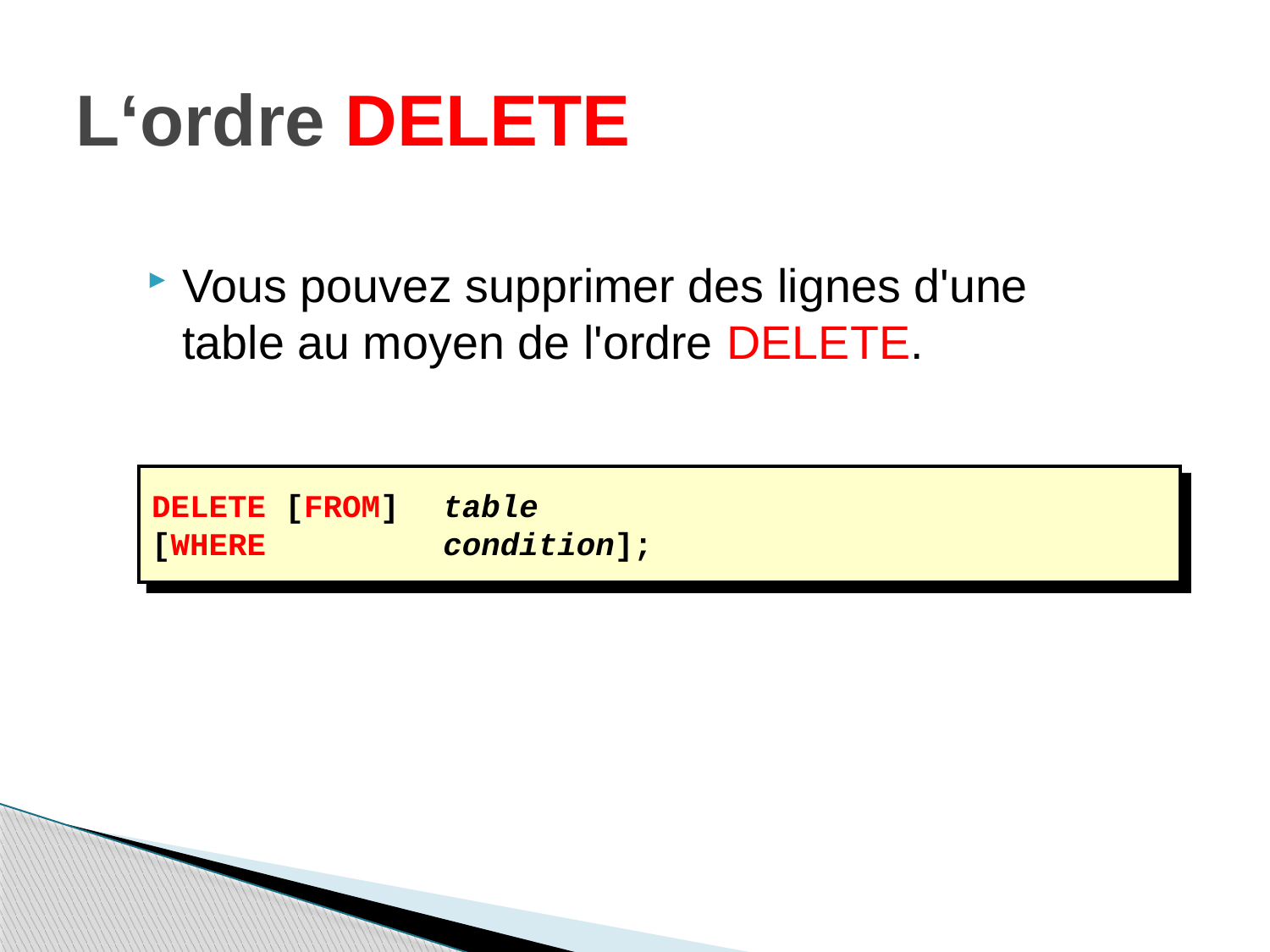

# L‘ordre DELETE
Vous pouvez supprimer des lignes d'une table au moyen de l'ordre DELETE.
DELETE [FROM]	  table
[WHERE	  condition];